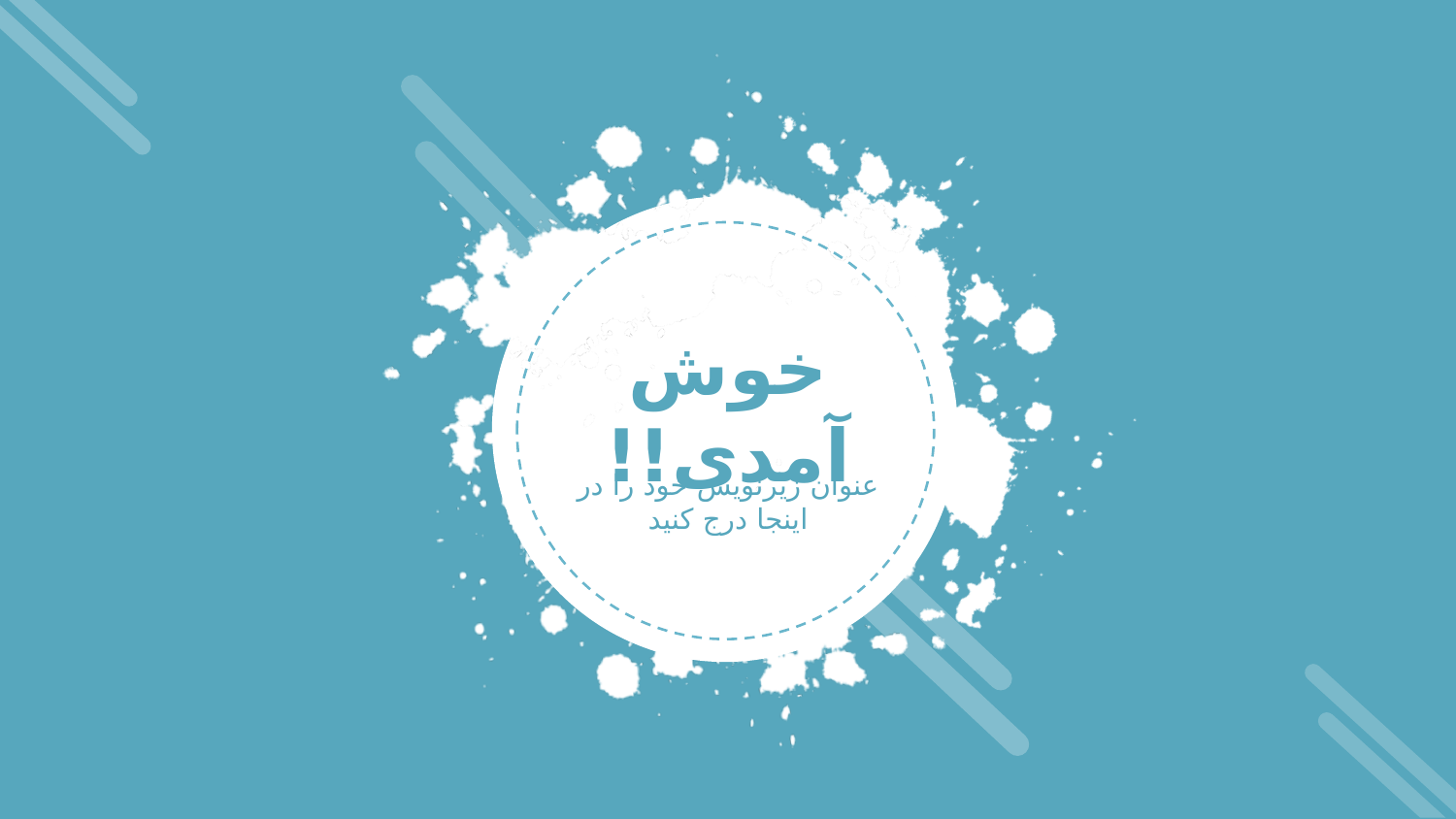

خوش آمدی!!
عنوان زیرنویس خود را در اینجا درج کنید